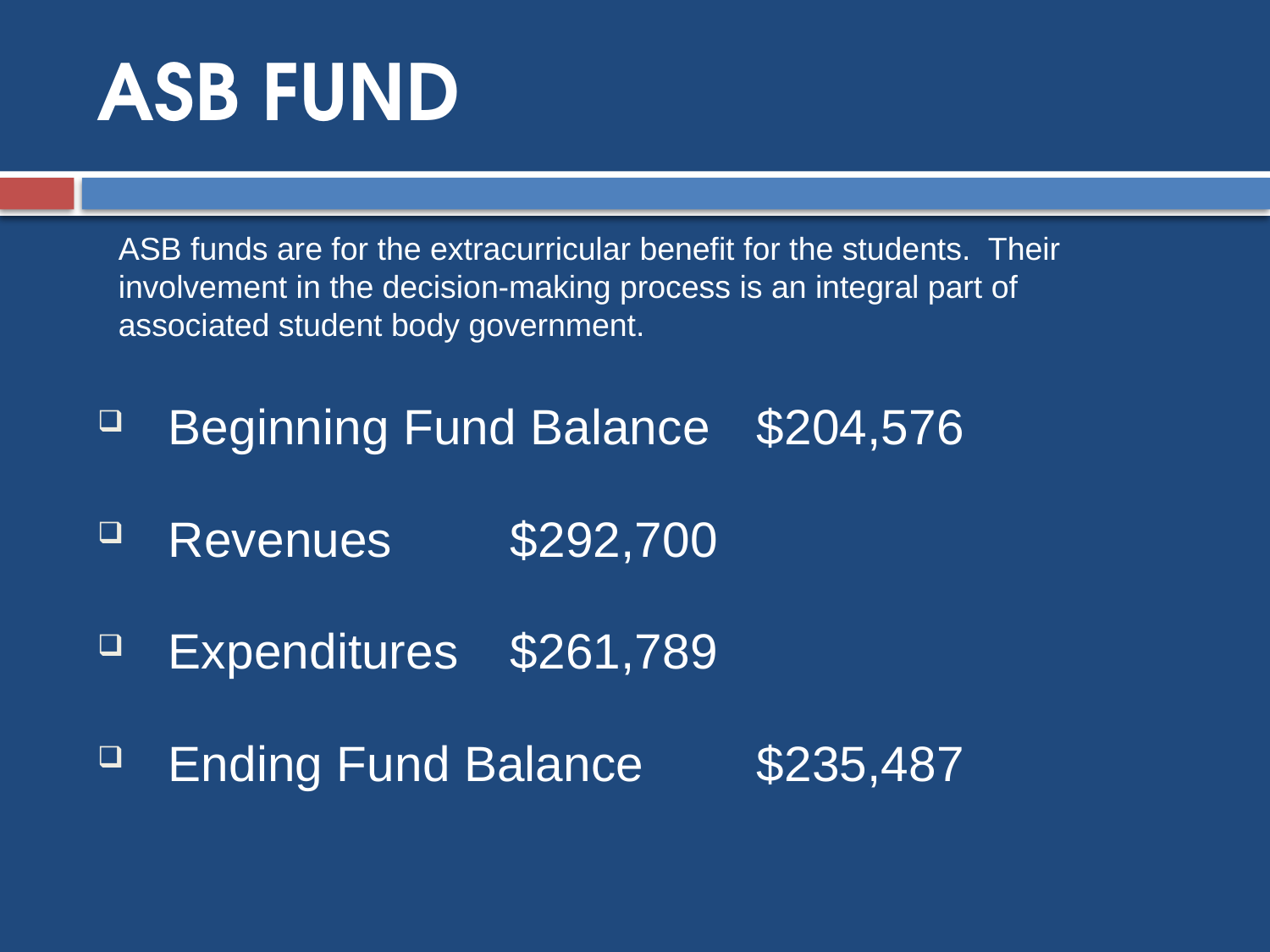

# ASB FUND
ASB funds are for the extracurricular benefit for the students.  Their involvement in the decision-making process is an integral part of associated student body government.

  Beginning Fund Balance		$204,576

  Revenues				$292,700

  Expenditures				$261,789

  Ending Fund Balance			$235,487